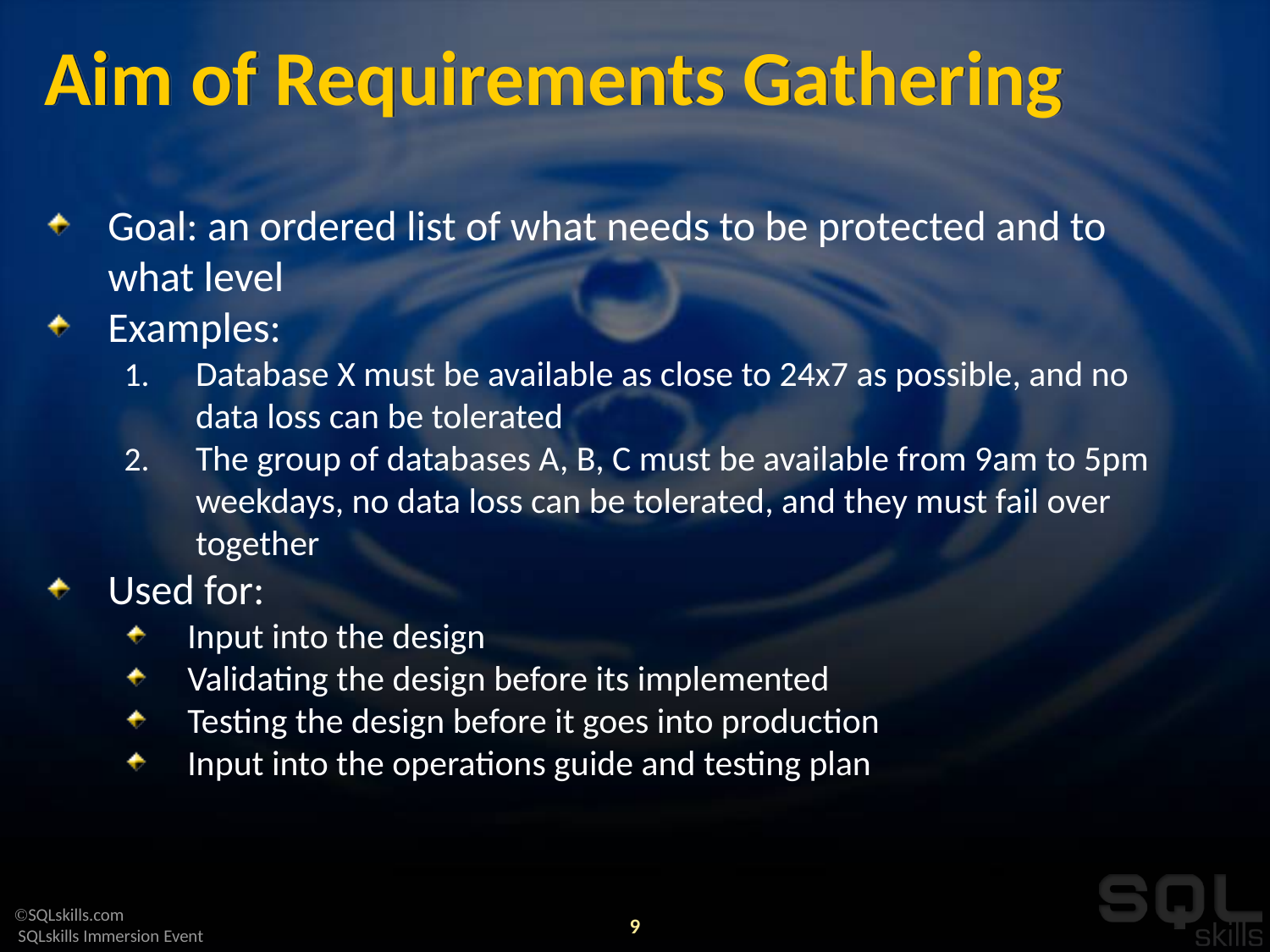

# Aim of Requirements Gathering
Goal: an ordered list of what needs to be protected and to what level
Examples:
Database X must be available as close to 24x7 as possible, and no data loss can be tolerated
The group of databases A, B, C must be available from 9am to 5pm weekdays, no data loss can be tolerated, and they must fail over together
Used for:
Input into the design
Validating the design before its implemented
Testing the design before it goes into production
Input into the operations guide and testing plan
9